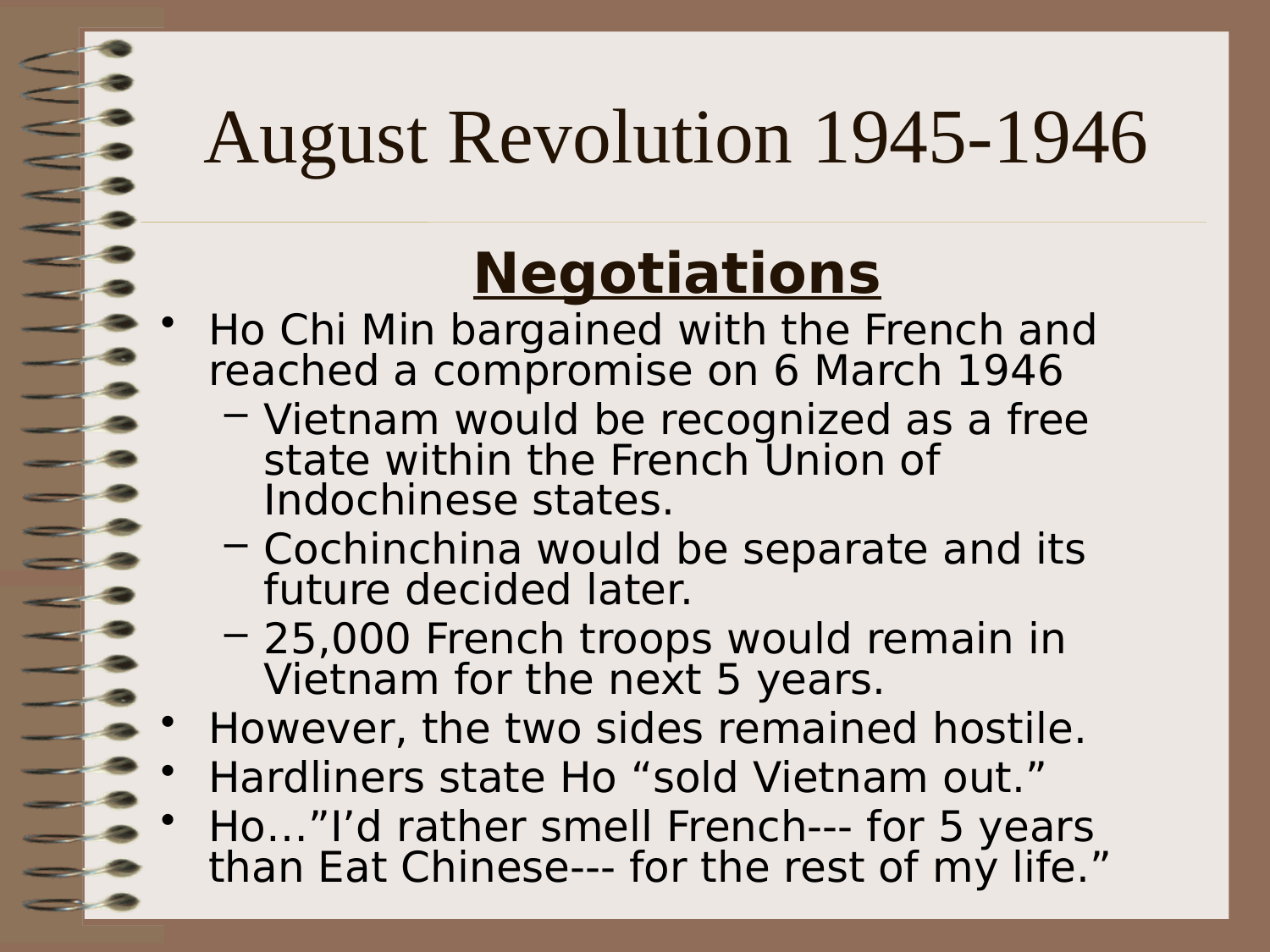

# August Revolution 1945-1946
Negotiations
Ho Chi Min bargained with the French and reached a compromise on 6 March 1946
Vietnam would be recognized as a free state within the French Union of Indochinese states.
Cochinchina would be separate and its future decided later.
25,000 French troops would remain in Vietnam for the next 5 years.
However, the two sides remained hostile.
Hardliners state Ho “sold Vietnam out.”
Ho…”I’d rather smell French--- for 5 years than Eat Chinese--- for the rest of my life.”